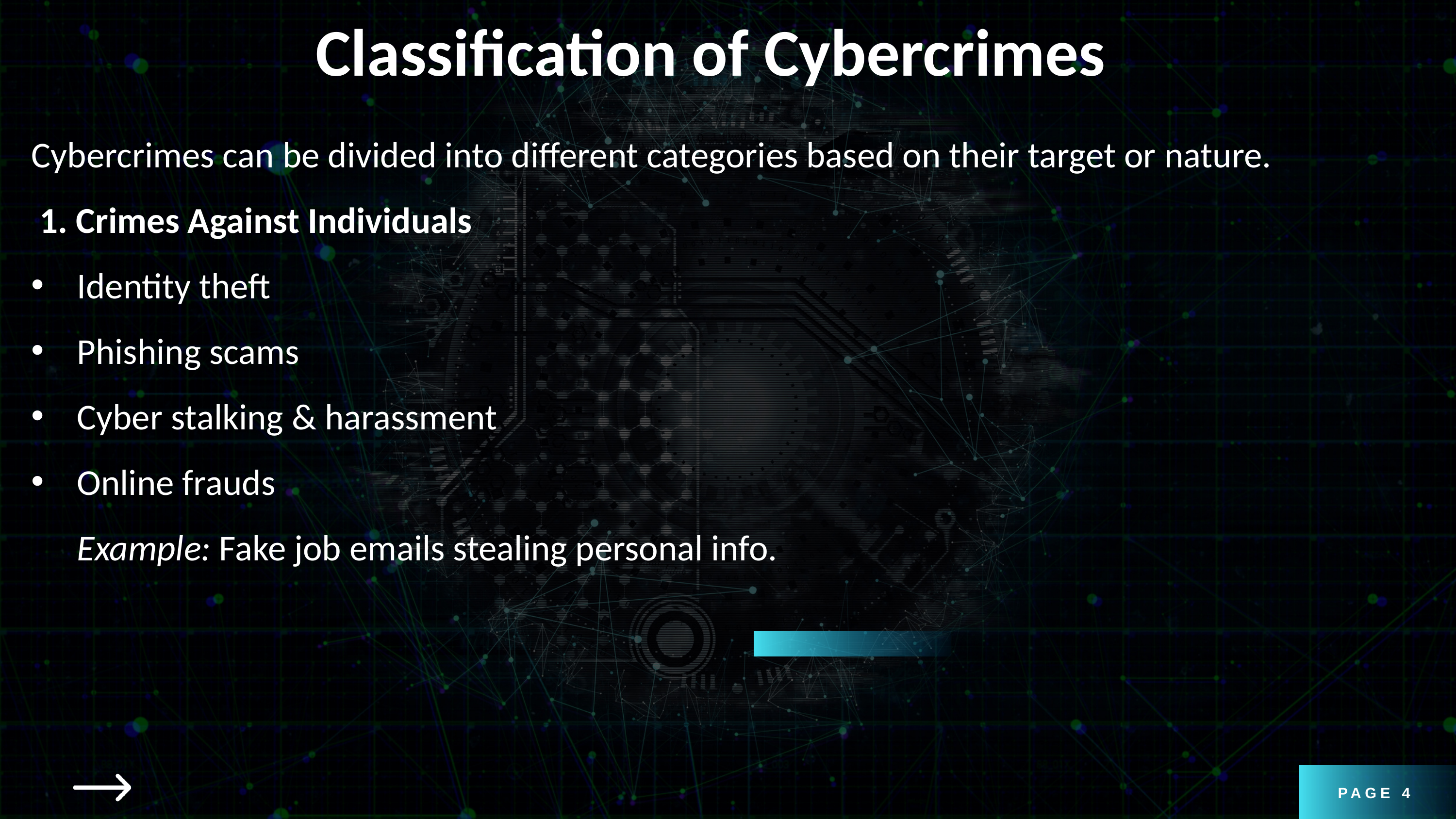

Classification of Cybercrimes
Cybercrimes can be divided into different categories based on their target or nature.
 1. Crimes Against Individuals
Identity theft
Phishing scams
Cyber stalking & harassment
Online frauds
Example: Fake job emails stealing personal info.

PAGE 4